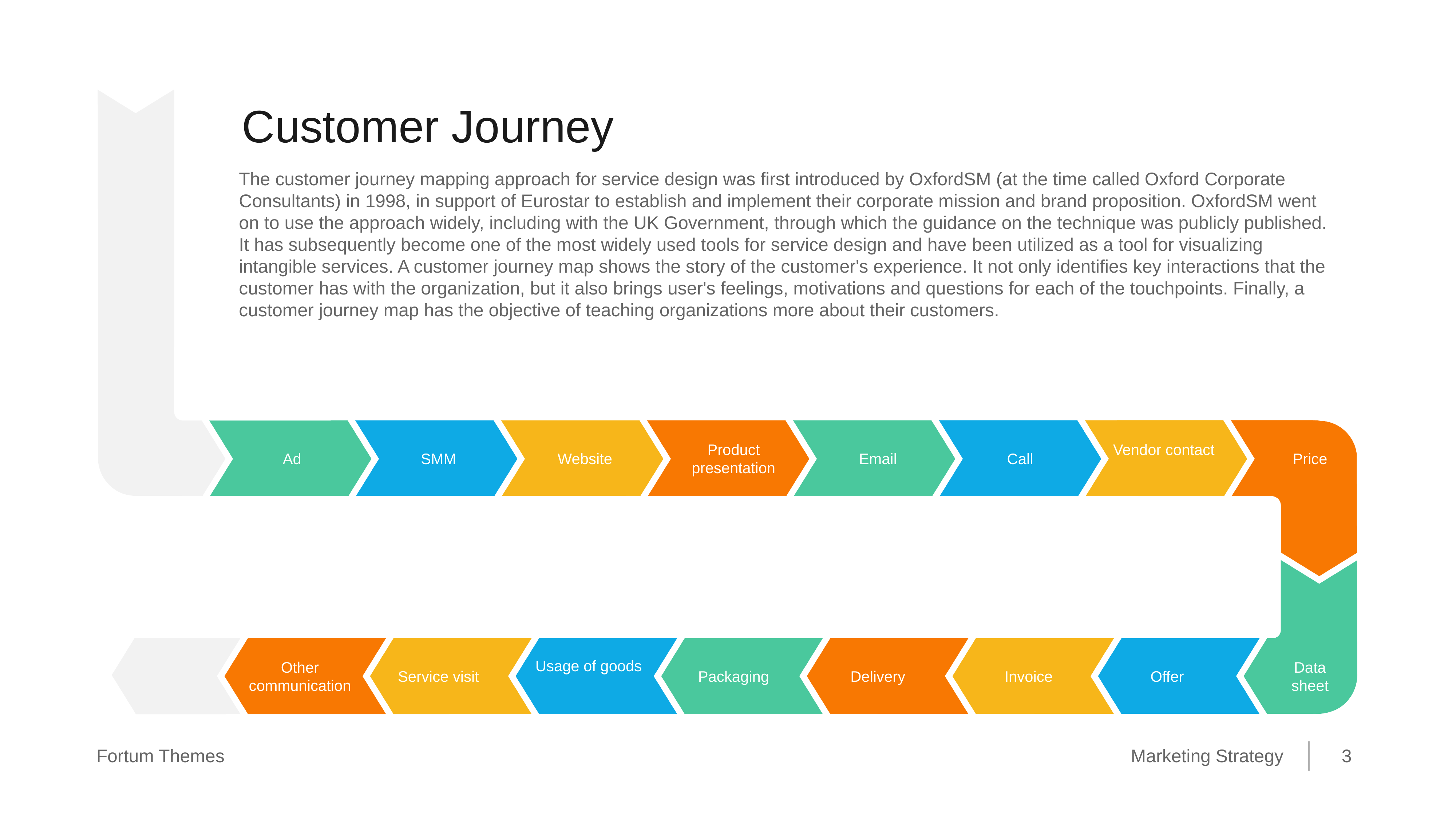

Customer Journey
The customer journey mapping approach for service design was first introduced by OxfordSM (at the time called Oxford Corporate Consultants) in 1998, in support of Eurostar to establish and implement their corporate mission and brand proposition. OxfordSM went on to use the approach widely, including with the UK Government, through which the guidance on the technique was publicly published. It has subsequently become one of the most widely used tools for service design and have been utilized as a tool for visualizing intangible services. A customer journey map shows the story of the customer's experience. It not only identifies key interactions that the customer has with the organization, but it also brings user's feelings, motivations and questions for each of the touchpoints. Finally, a customer journey map has the objective of teaching organizations more about their customers.

Product presentation
Vendor contact
Ad
SMM
Website
Email
Call
Price

Usage of goods
Other communication
Data sheet
Service visit
Packaging
Delivery
Invoice
Offer
3